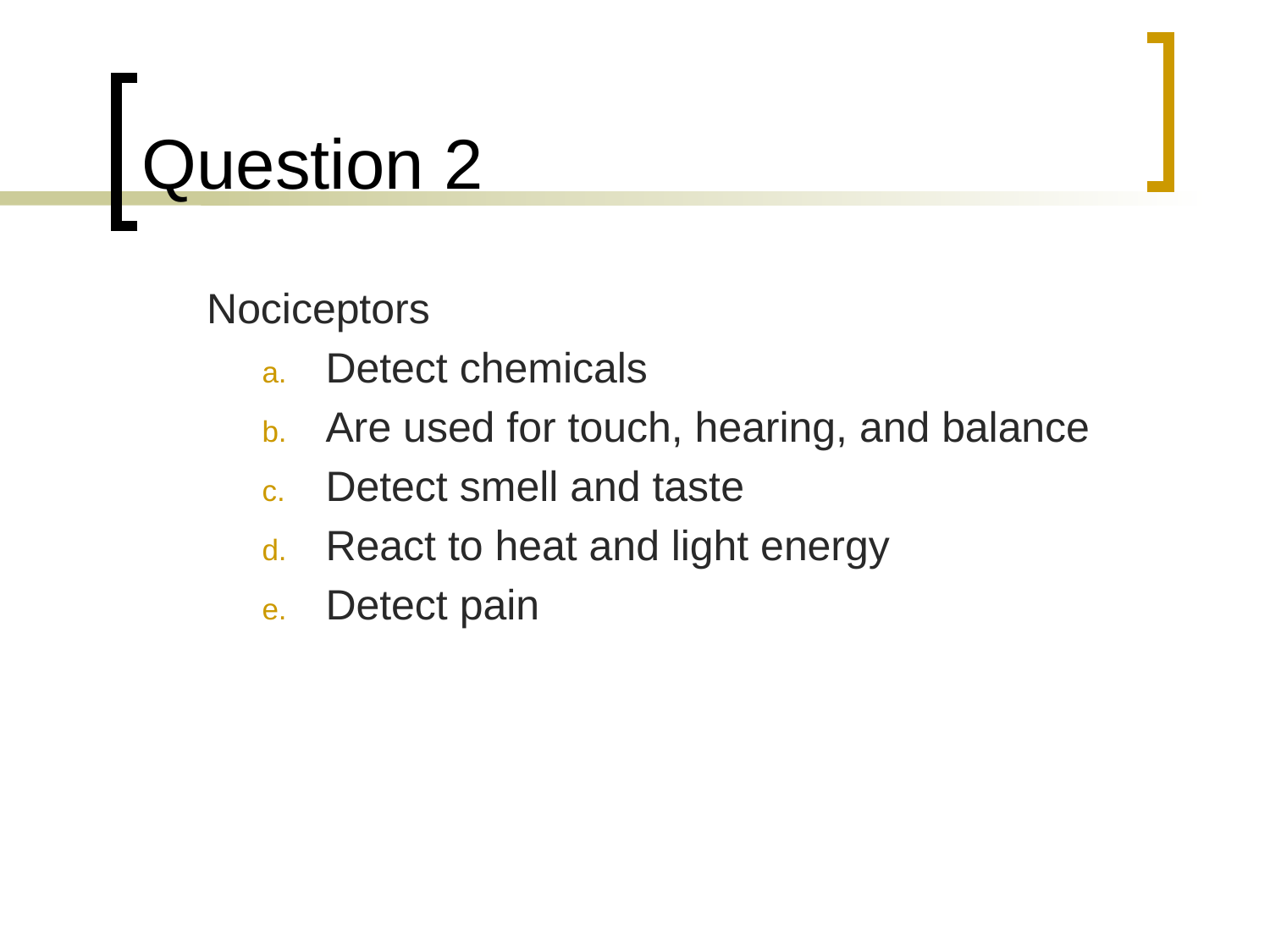

# Question 2
	Nociceptors
Detect chemicals
Are used for touch, hearing, and balance
Detect smell and taste
React to heat and light energy
Detect pain